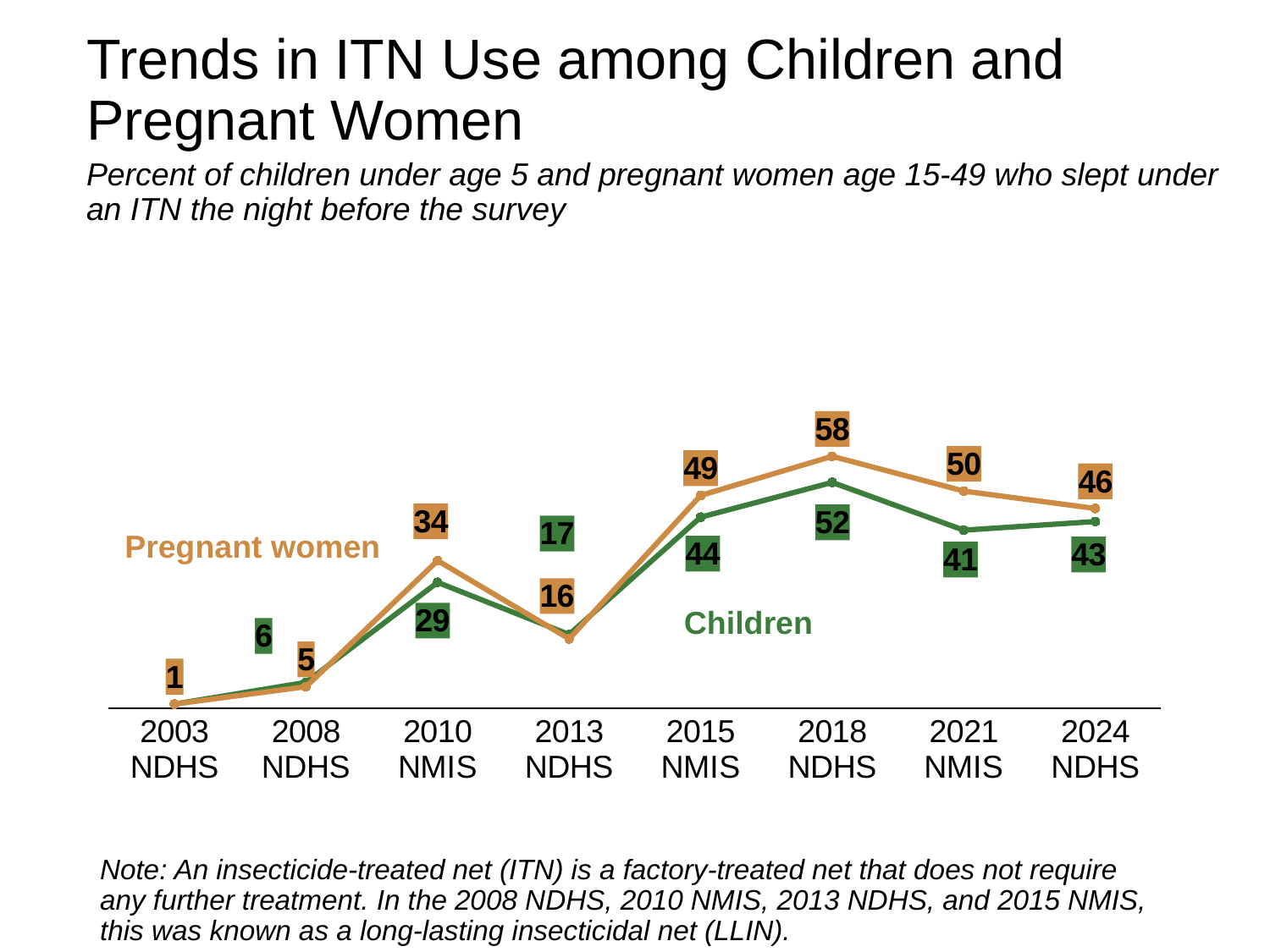

Trends in ITN Use among Children and Pregnant Women
Percent of children under age 5 and pregnant women age 15-49 who slept under an ITN the night before the survey

### Chart

| Category | Children | Pregnant women |
|---|---|---|
| 2003
NDHS | 1.0 | 1.0 |
| 2008
NDHS | 6.0 | 5.0 |
| 2010
NMIS | 29.0 | 34.0 |
| 2013
NDHS | 17.0 | 16.0 |
| 2015
NMIS | 44.0 | 49.0 |
| 2018
NDHS | 52.0 | 58.0 |
| 2021
NMIS | 41.0 | 50.0 |
| 2024
NDHS | 43.0 | 46.0 |
Pregnant women
Children
Note: An insecticide-treated net (ITN) is a factory-treated net that does not require any further treatment. In the 2008 NDHS, 2010 NMIS, 2013 NDHS, and 2015 NMIS, this was known as a long-lasting insecticidal net (LLIN).